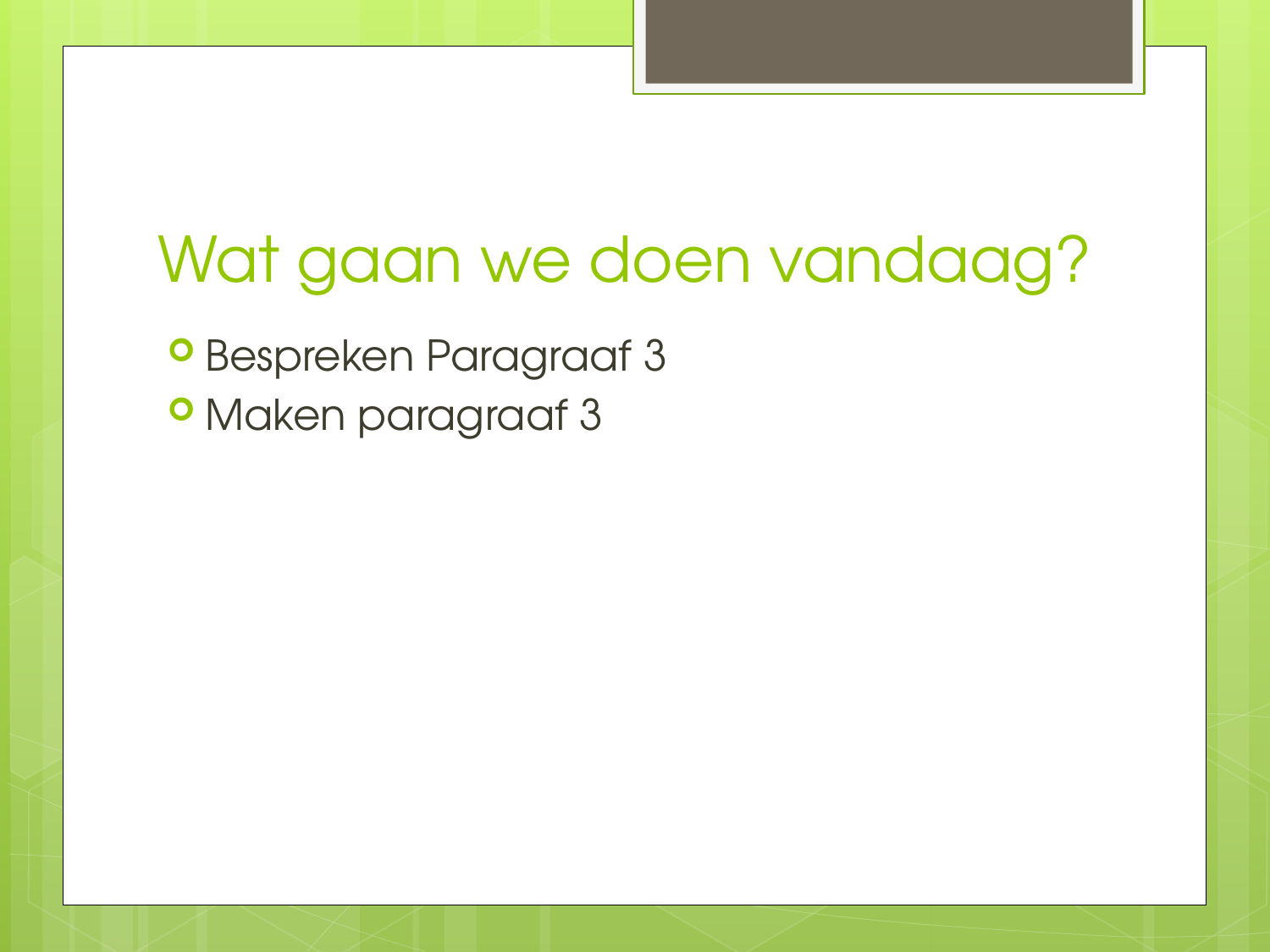

# Wat gaan we doen vandaag?
Bespreken Paragraaf 3
Maken paragraaf 3